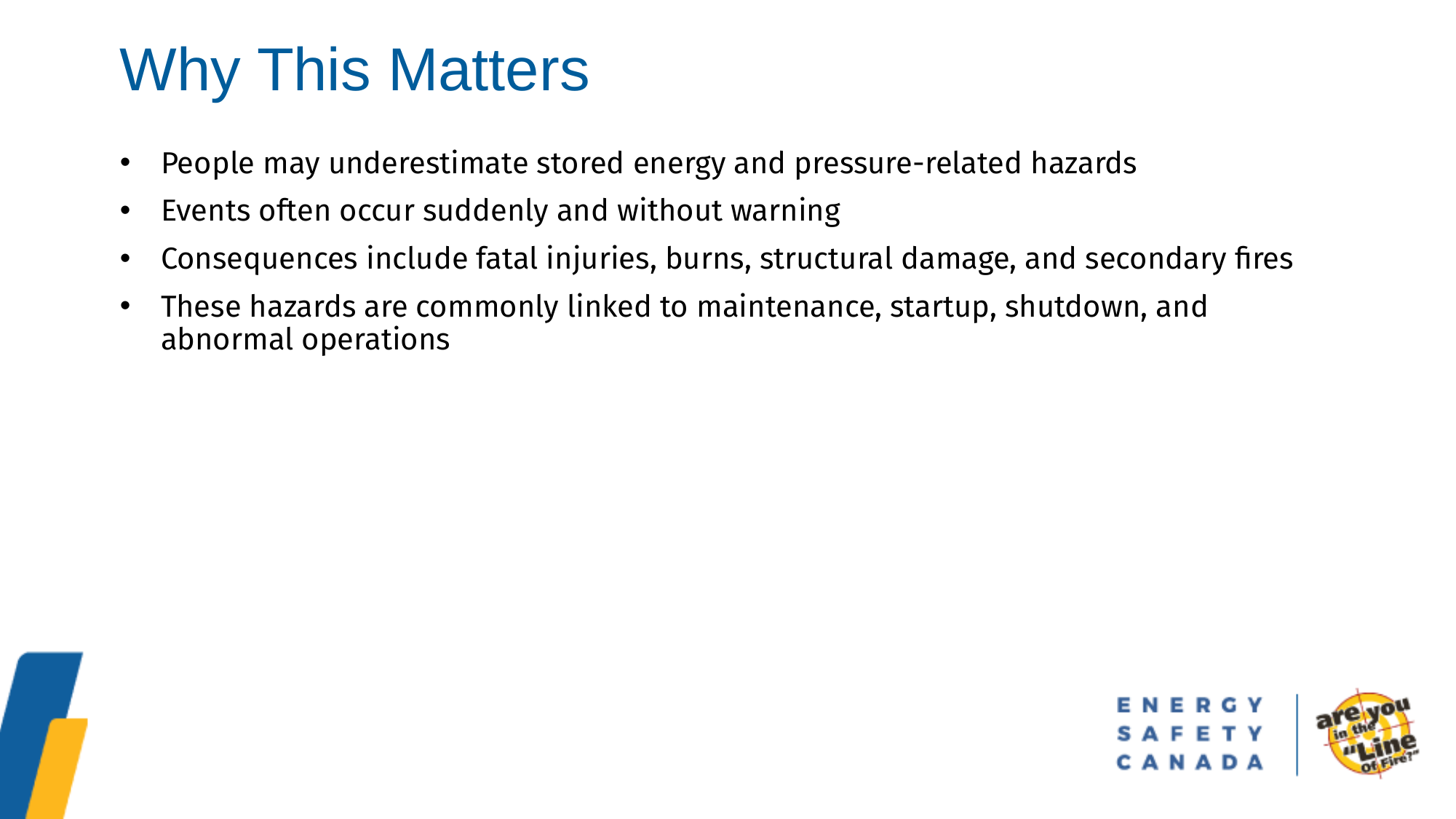

Why This Matters
People may underestimate stored energy and pressure-related hazards
Events often occur suddenly and without warning
Consequences include fatal injuries, burns, structural damage, and secondary fires
These hazards are commonly linked to maintenance, startup, shutdown, and abnormal operations